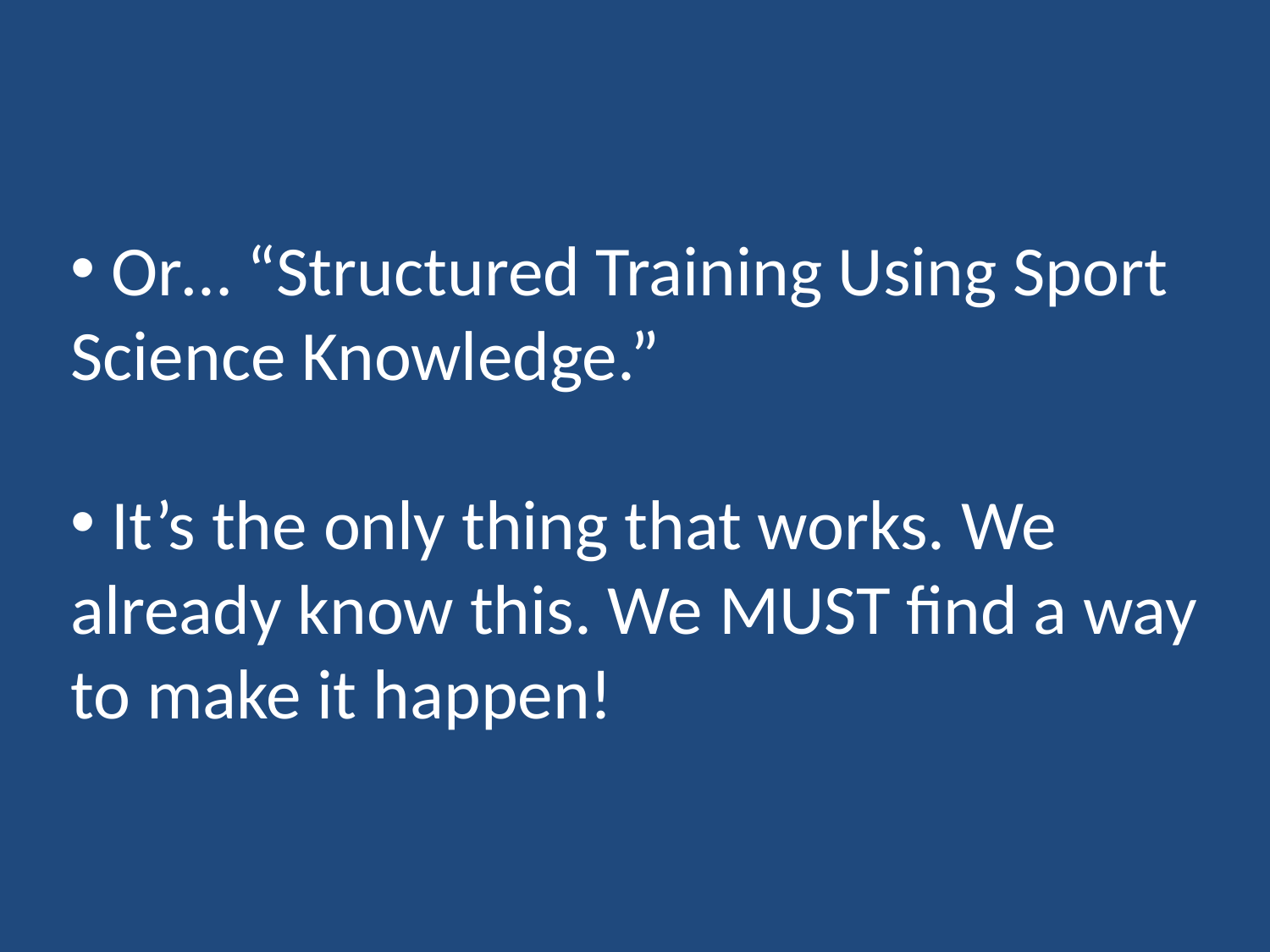

Or… “Structured Training Using Sport Science Knowledge.”

 It’s the only thing that works. We already know this. We MUST find a way to make it happen!